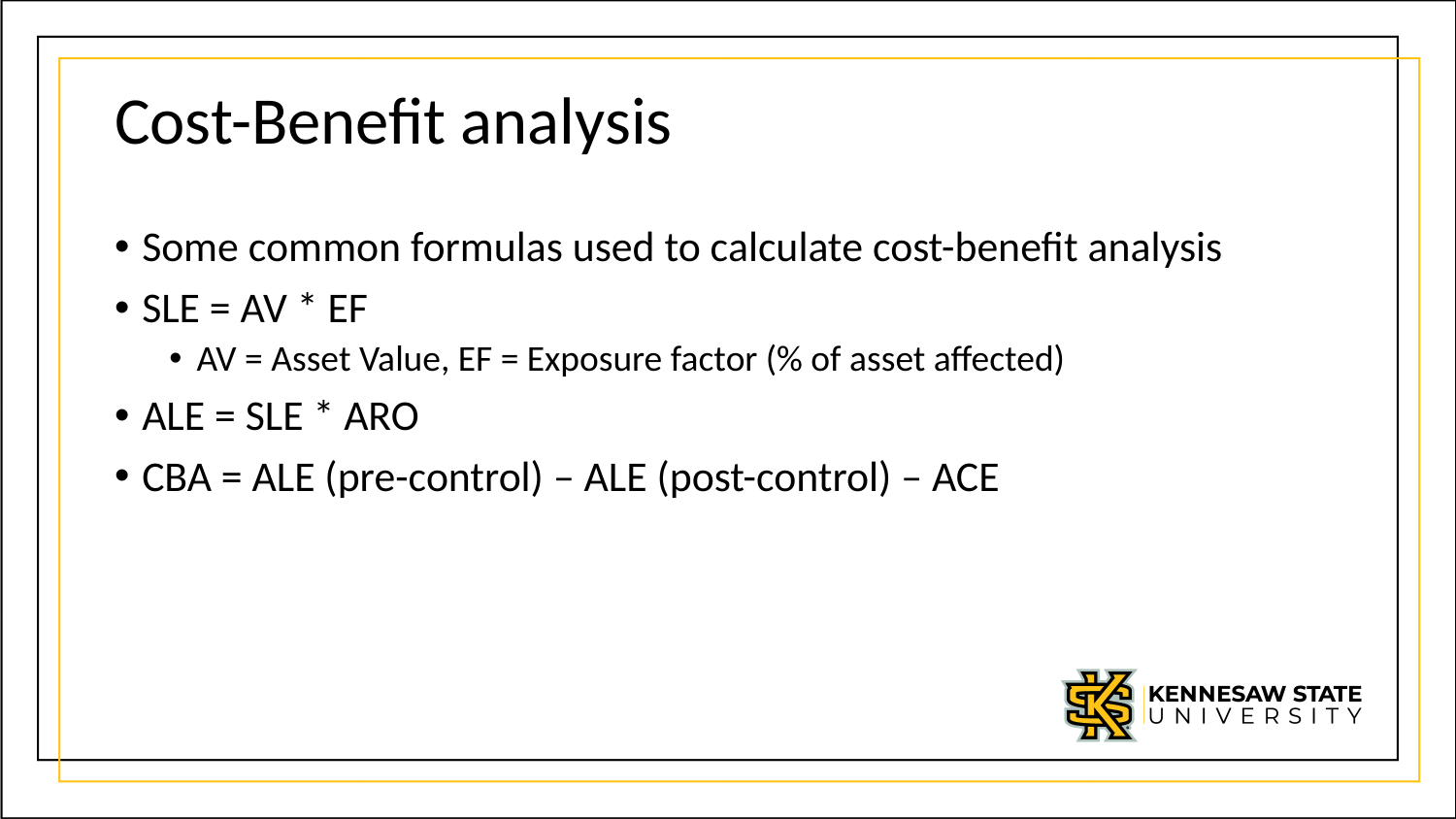

# Cost-Benefit analysis
Some common formulas used to calculate cost-benefit analysis
SLE = AV * EF
AV = Asset Value, EF = Exposure factor (% of asset affected)
ALE = SLE * ARO
CBA = ALE (pre-control) – ALE (post-control) – ACE